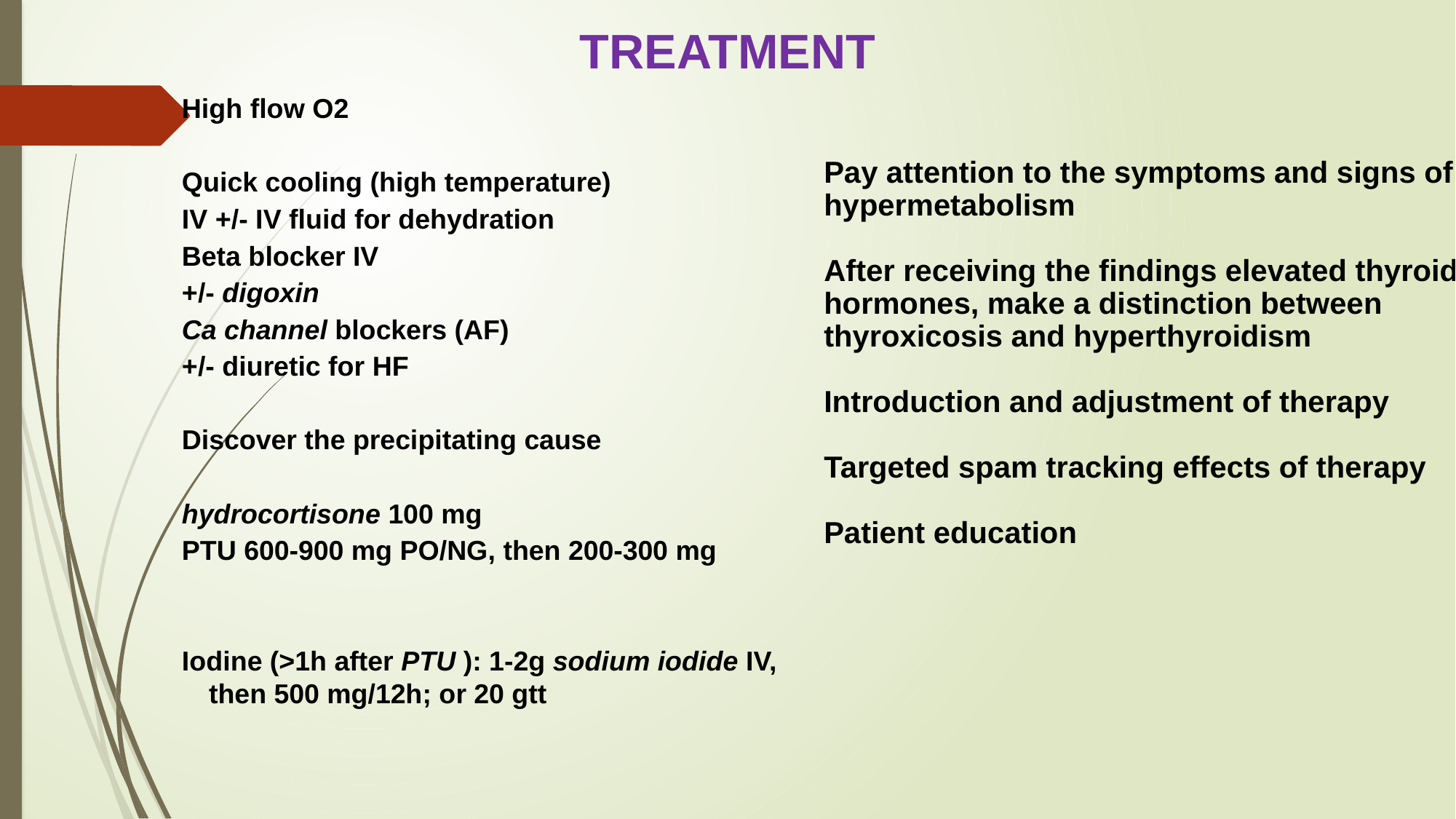

TREATMENT
High flow O2

Quick cooling (high temperature)
IV +/- IV fluid for dehydration
Beta blocker IV
+/- digoxin
Ca channel blockers (AF)
+/- diuretic for HF

Discover the precipitating cause

hydrocortisone 100 mg
PTU 600-900 mg PO/NG, then 200-300 mg

Iodine (>1h after PTU ): 1-2g sodium iodide IV, then 500 mg/12h; or 20 gtt

Pay attention to the symptoms and signs of hypermetabolism

After receiving the findings elevated thyroid hormones, make a distinction between thyroxicosis and hyperthyroidism

Introduction and adjustment of therapy

Targeted spam tracking effects of therapy

Patient education